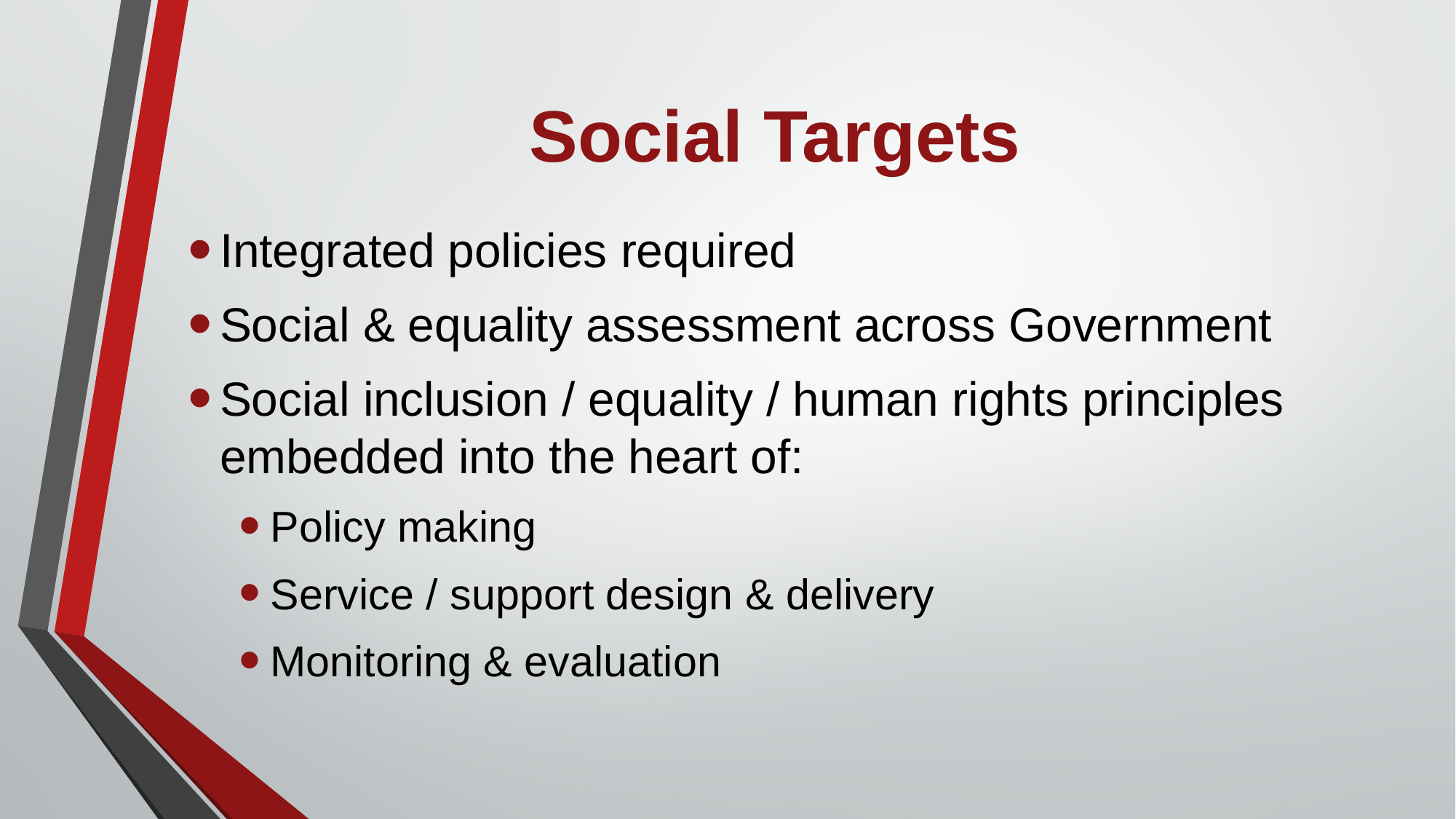

# Social Targets
Integrated policies required
Social & equality assessment across Government
Social inclusion / equality / human rights principles embedded into the heart of:
Policy making
Service / support design & delivery
Monitoring & evaluation